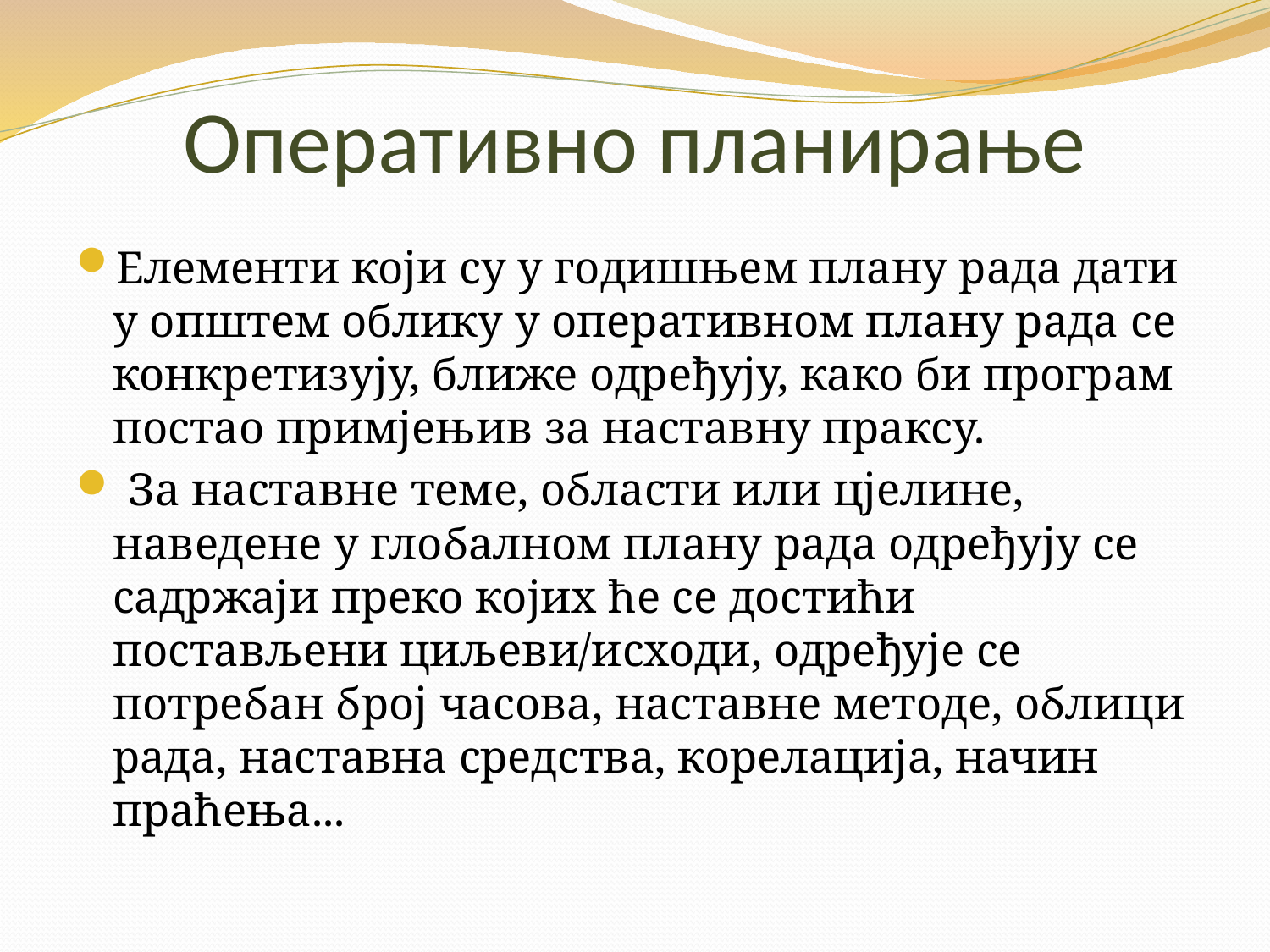

# Оперативно планирање
Елементи који су у годишњем плану рада дати у општем облику у оперативном плану рада се конкретизују, ближе одређују, како би програм постао примјењив за наставну праксу.
 За настaвне тeмe, облaсти или цјeлине, наведене у глобалном плану рада одређују се садржаји преко којих ће се достићи постављени циљеви/исходи, одређује се потребан број чaсoвa, наставне мeтoдe, облици рада, наставна средства, корелација, начин праћења...